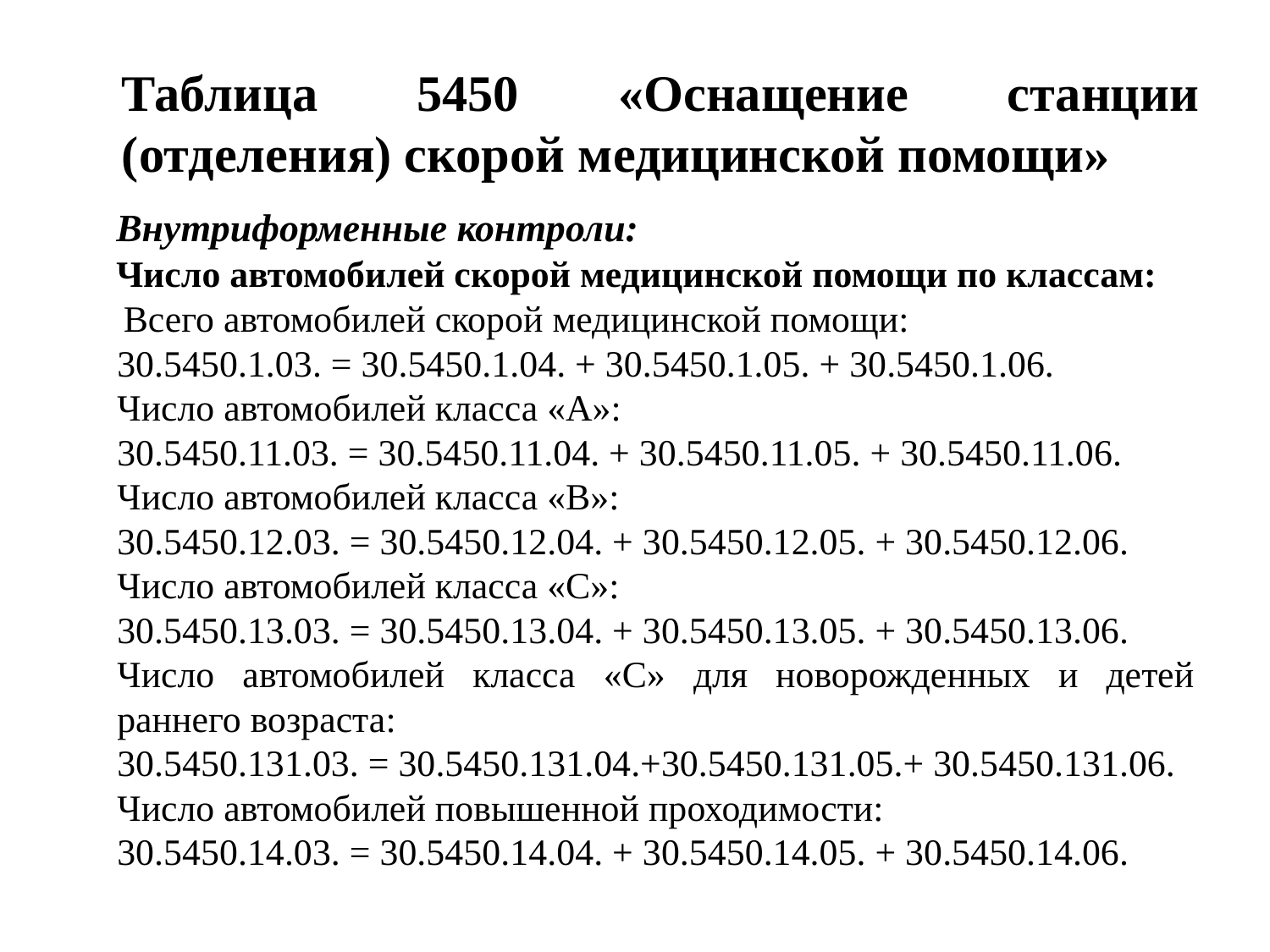

# Таблица 5450 «Оснащение станции (отделения) скорой медицинской помощи»
     Внутриформенные контроли:
     Число автомобилей скорой медицинской помощи по классам:
      Всего автомобилей скорой медицинской помощи:
30.5450.1.03. = 30.5450.1.04. + 30.5450.1.05. + 30.5450.1.06.
Число автомобилей класса «А»:
30.5450.11.03. = 30.5450.11.04. + 30.5450.11.05. + 30.5450.11.06.
Число автомобилей класса «В»:
30.5450.12.03. = 30.5450.12.04. + 30.5450.12.05. + 30.5450.12.06.
Число автомобилей класса «С»:
30.5450.13.03. = 30.5450.13.04. + 30.5450.13.05. + 30.5450.13.06.
Число автомобилей класса «С» для новорожденных и детей раннего возраста:
30.5450.131.03. = 30.5450.131.04.+30.5450.131.05.+ 30.5450.131.06.
Число автомобилей повышенной проходимости:
30.5450.14.03. = 30.5450.14.04. + 30.5450.14.05. + 30.5450.14.06.